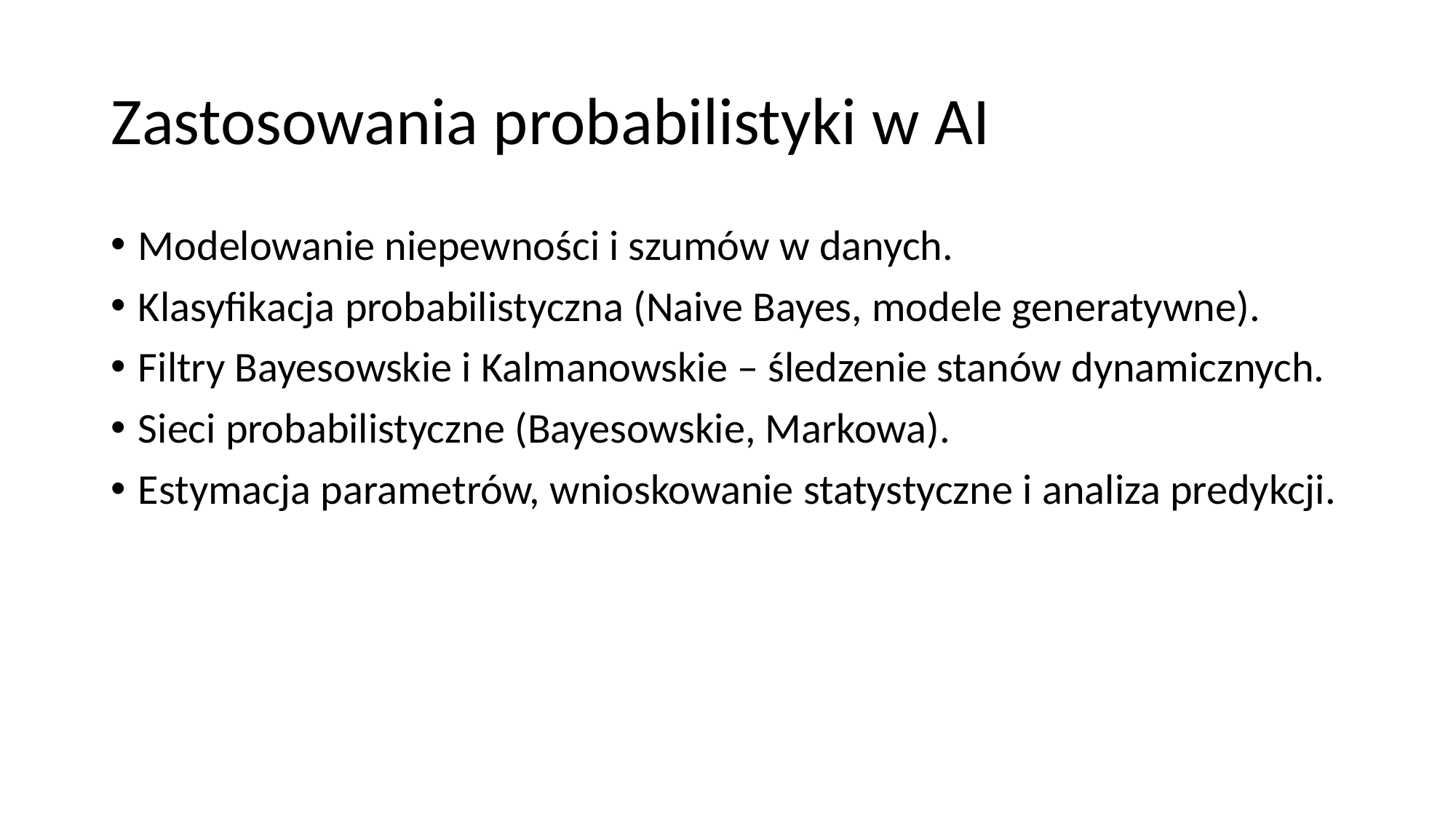

# Zastosowania probabilistyki w AI
Modelowanie niepewności i szumów w danych.
Klasyfikacja probabilistyczna (Naive Bayes, modele generatywne).
Filtry Bayesowskie i Kalmanowskie – śledzenie stanów dynamicznych.
Sieci probabilistyczne (Bayesowskie, Markowa).
Estymacja parametrów, wnioskowanie statystyczne i analiza predykcji.